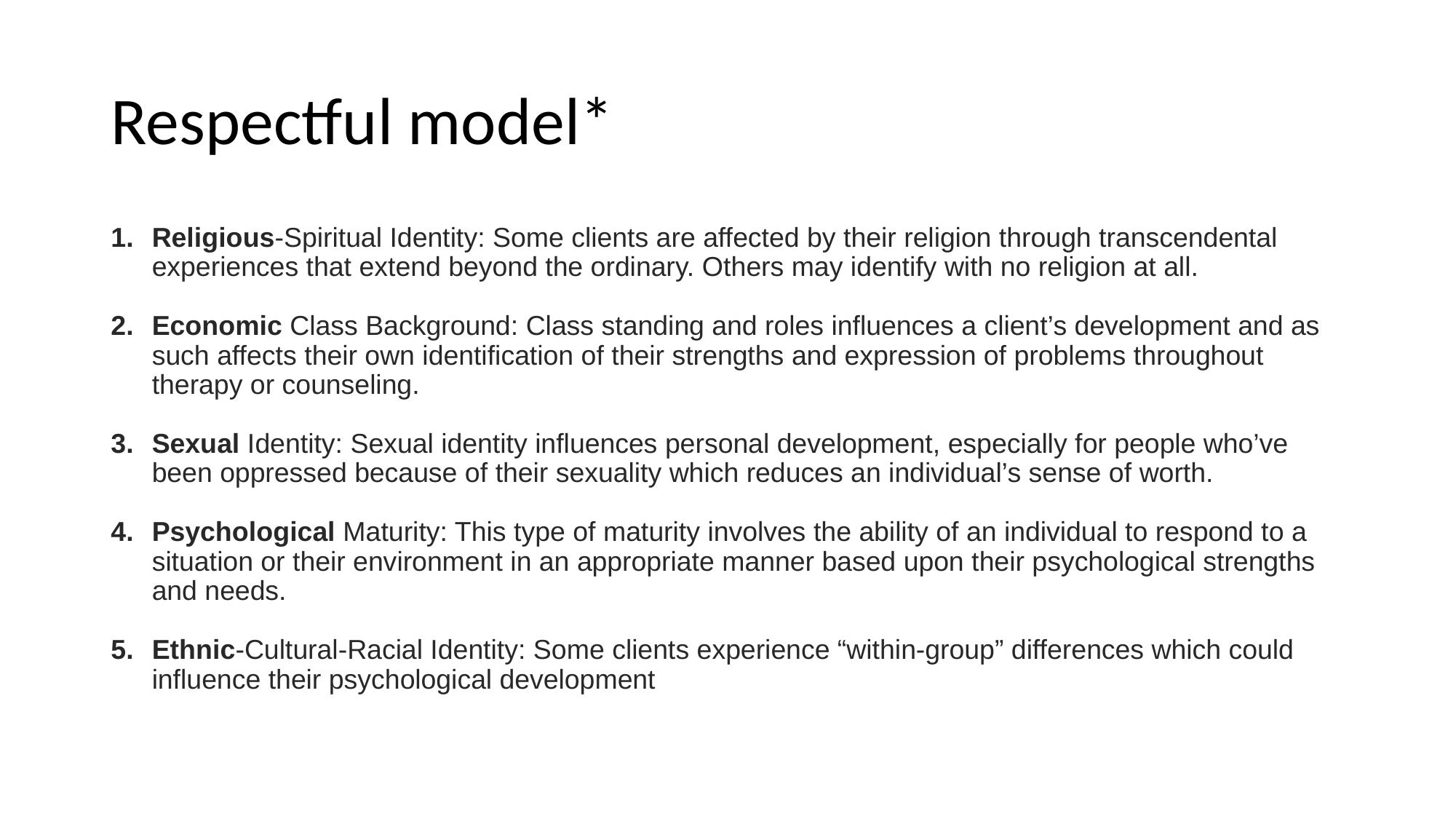

# Respectful model*
Religious-Spiritual Identity: Some clients are affected by their religion through transcendental experiences that extend beyond the ordinary. Others may identify with no religion at all.

Economic Class Background: Class standing and roles influences a client’s development and as such affects their own identification of their strengths and expression of problems throughout therapy or counseling.

Sexual Identity: Sexual identity influences personal development, especially for people who’ve been oppressed because of their sexuality which reduces an individual’s sense of worth.

Psychological Maturity: This type of maturity involves the ability of an individual to respond to a situation or their environment in an appropriate manner based upon their psychological strengths and needs.

Ethnic-Cultural-Racial Identity: Some clients experience “within-group” differences which could influence their psychological development